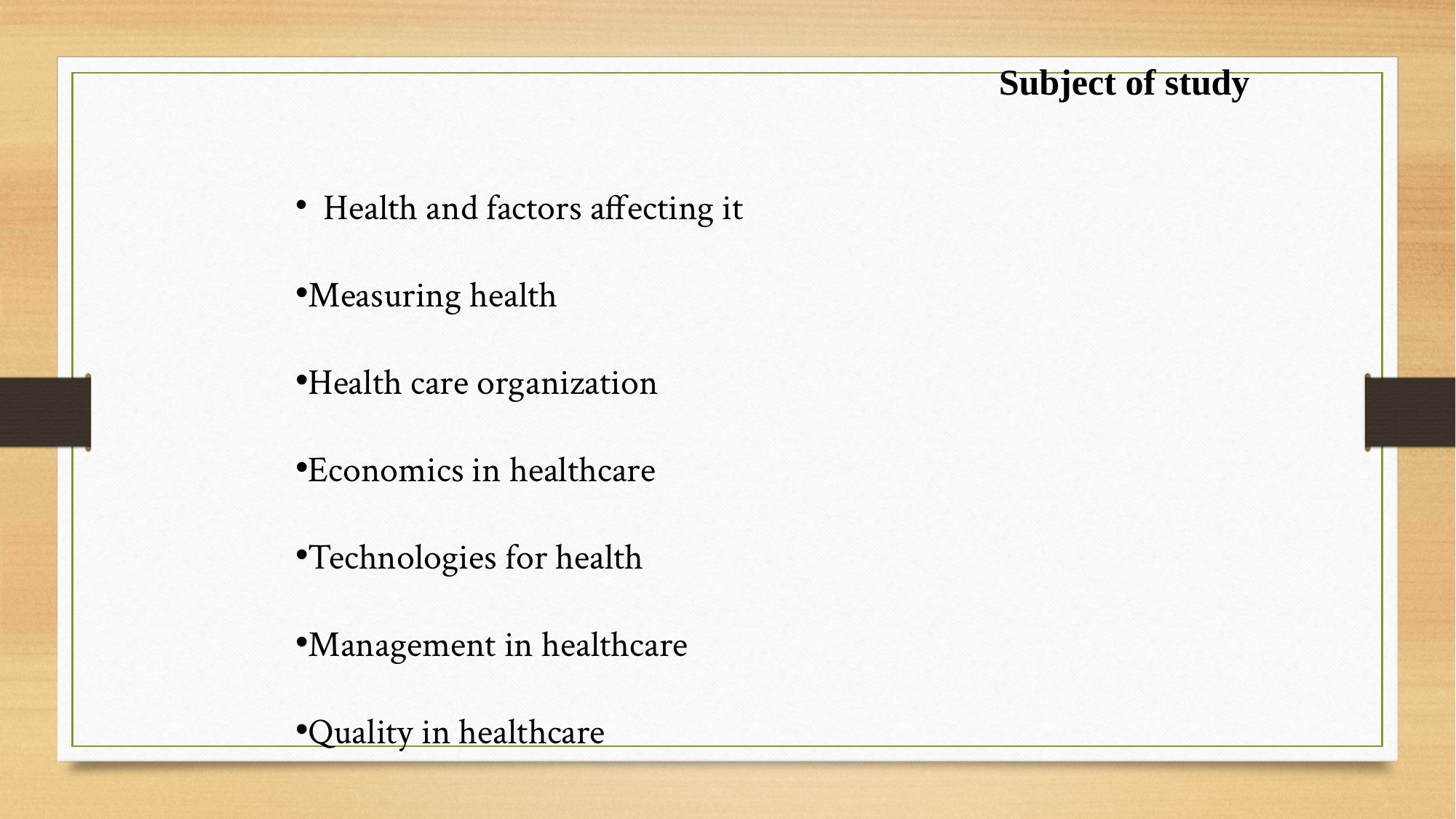

Subject of study
  Health and factors affecting it

Measuring health

Health care organization

Economics in healthcare

Technologies for health

Management in healthcare

Quality in healthcare